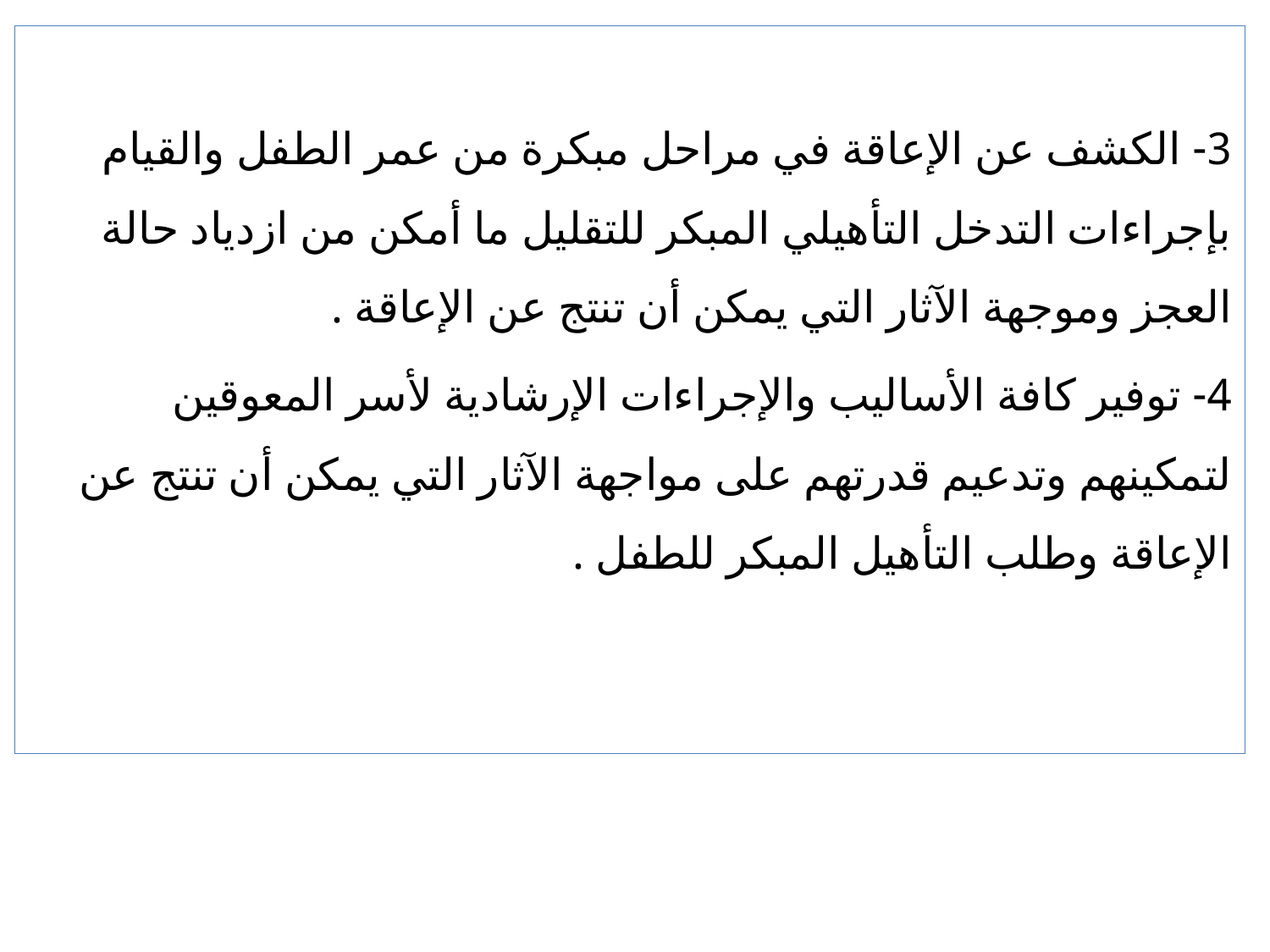

3- الكشف عن الإعاقة في مراحل مبكرة من عمر الطفل والقيام بإجراءات التدخل التأهيلي المبكر للتقليل ما أمكن من ازدياد حالة العجز وموجهة الآثار التي يمكن أن تنتج عن الإعاقة .
4- توفير كافة الأساليب والإجراءات الإرشادية لأسر المعوقين لتمكينهم وتدعيم قدرتهم على مواجهة الآثار التي يمكن أن تنتج عن الإعاقة وطلب التأهيل المبكر للطفل .